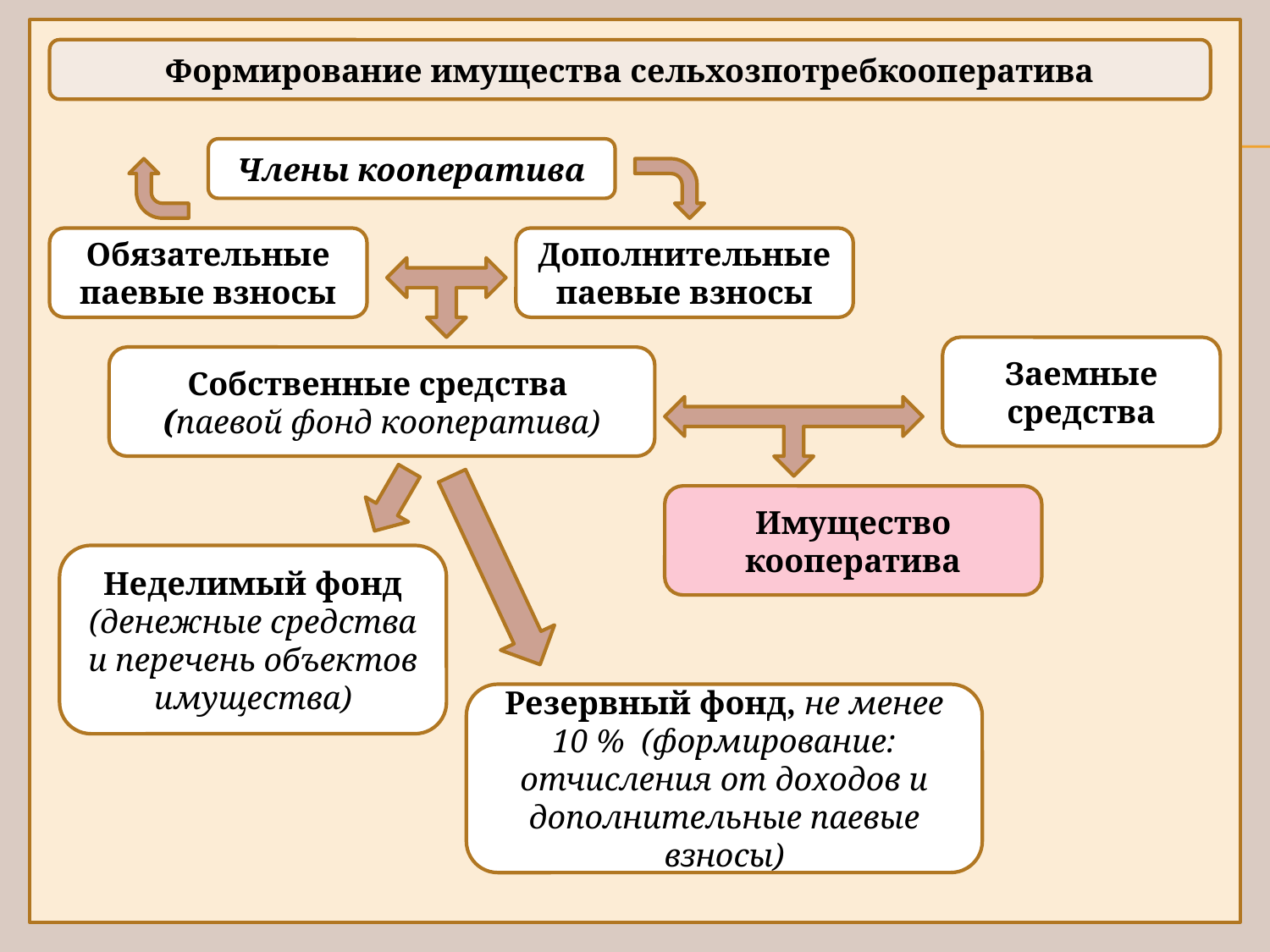

Формирование имущества сельхозпотребкооператива

Члены кооператива

Обязательные паевые взносы

Дополнительные паевые взносы

Заемные средства

Собственные средства
(паевой фонд кооператива)

Имущество кооператива

Неделимый фонд (денежные средства и перечень объектов имущества)

Резервный фонд, не менее 10 %  (формирование: отчисления от доходов и дополнительные паевые взносы)